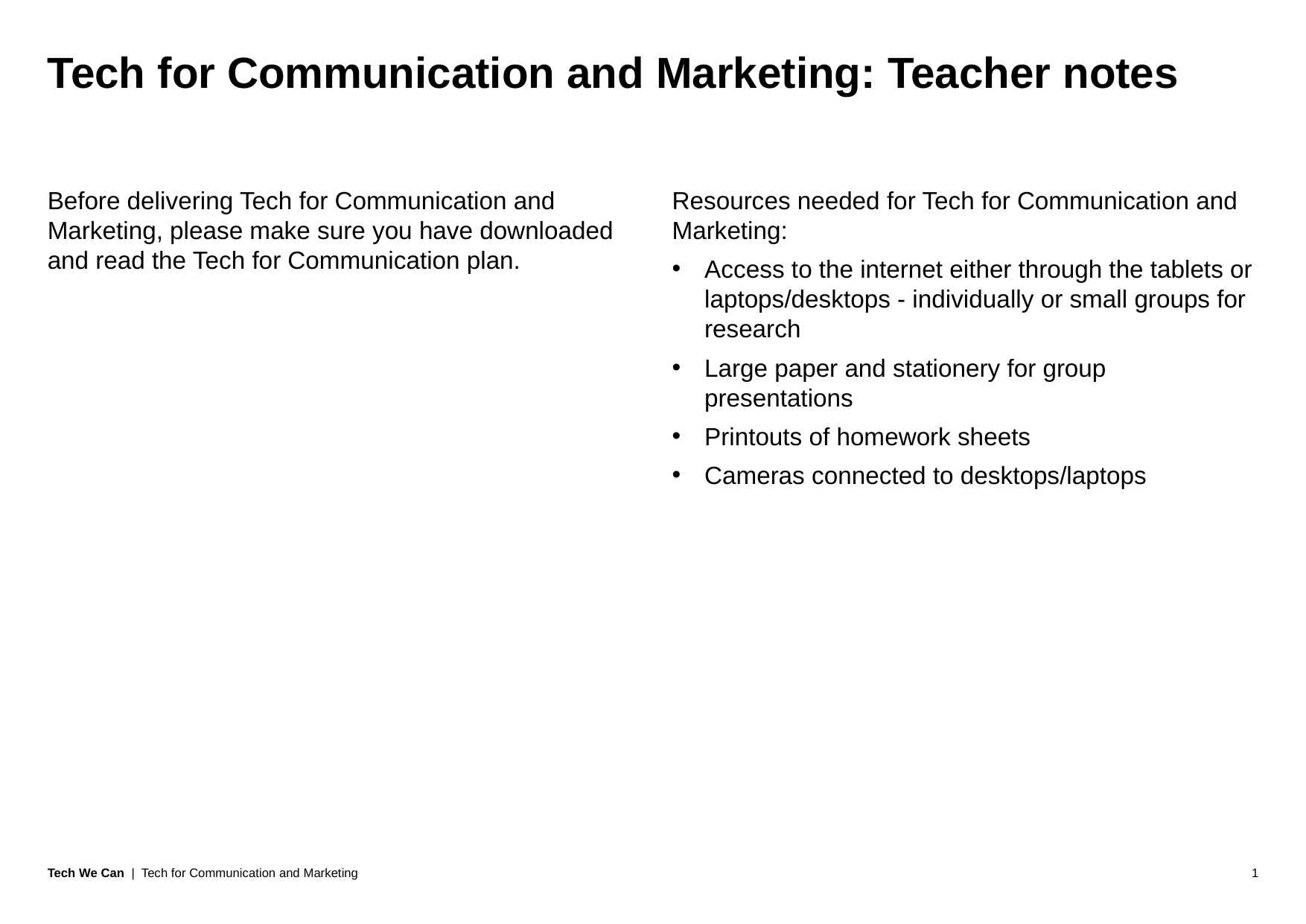

# Tech for Communication and Marketing: Teacher notes
Resources needed for Tech for Communication and Marketing:
Access to the internet either through the tablets or laptops/desktops - individually or small groups for research
Large paper and stationery for group presentations
Printouts of homework sheets
Cameras connected to desktops/laptops
Before delivering Tech for Communication and Marketing, please make sure you have downloaded and read the Tech for Communication plan.
1